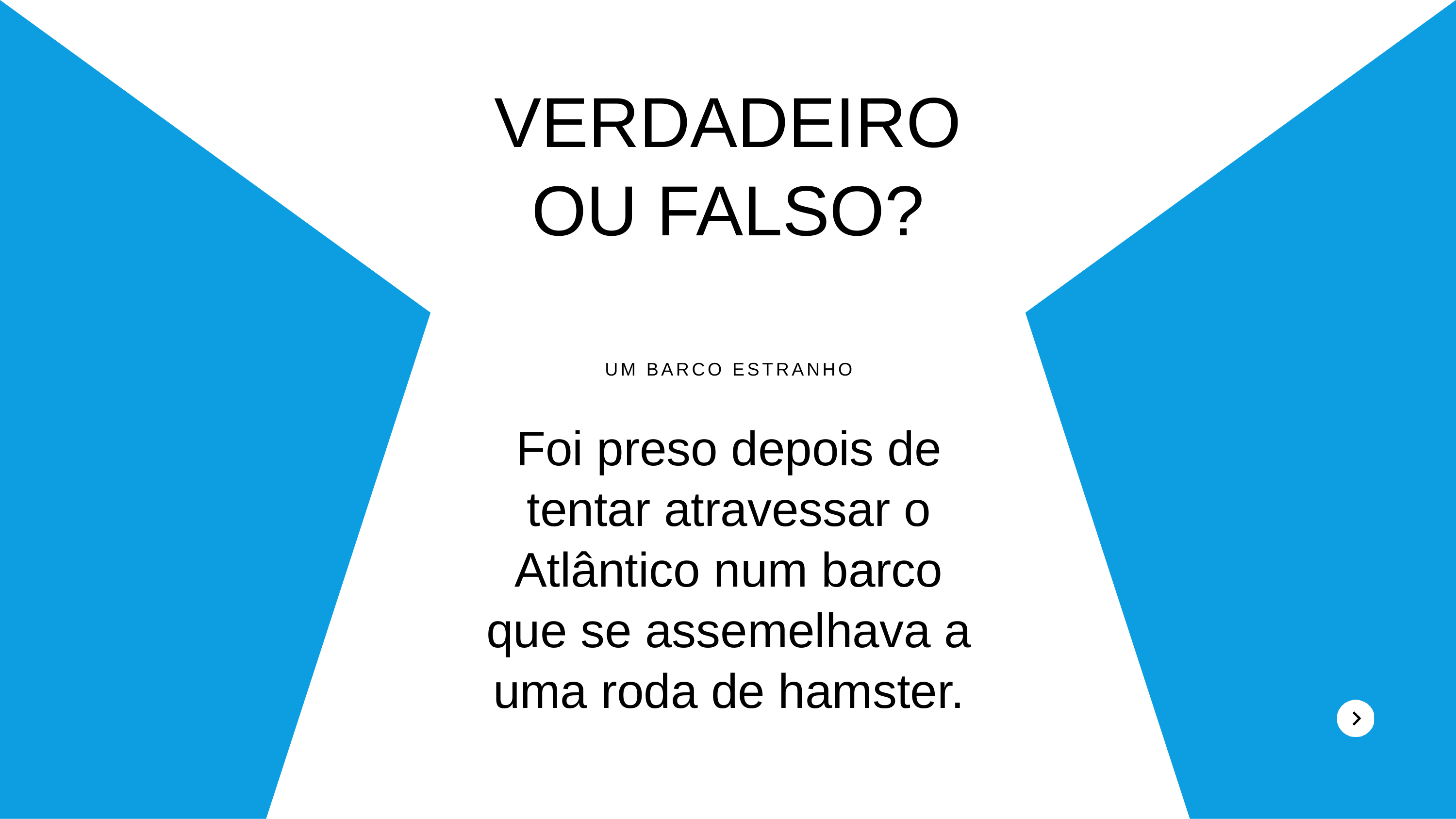

VERDADEIRO OU FALSO?
UM BARCO ESTRANHO
Foi preso depois de tentar atravessar o Atlântico num barco que se assemelhava a uma roda de hamster.